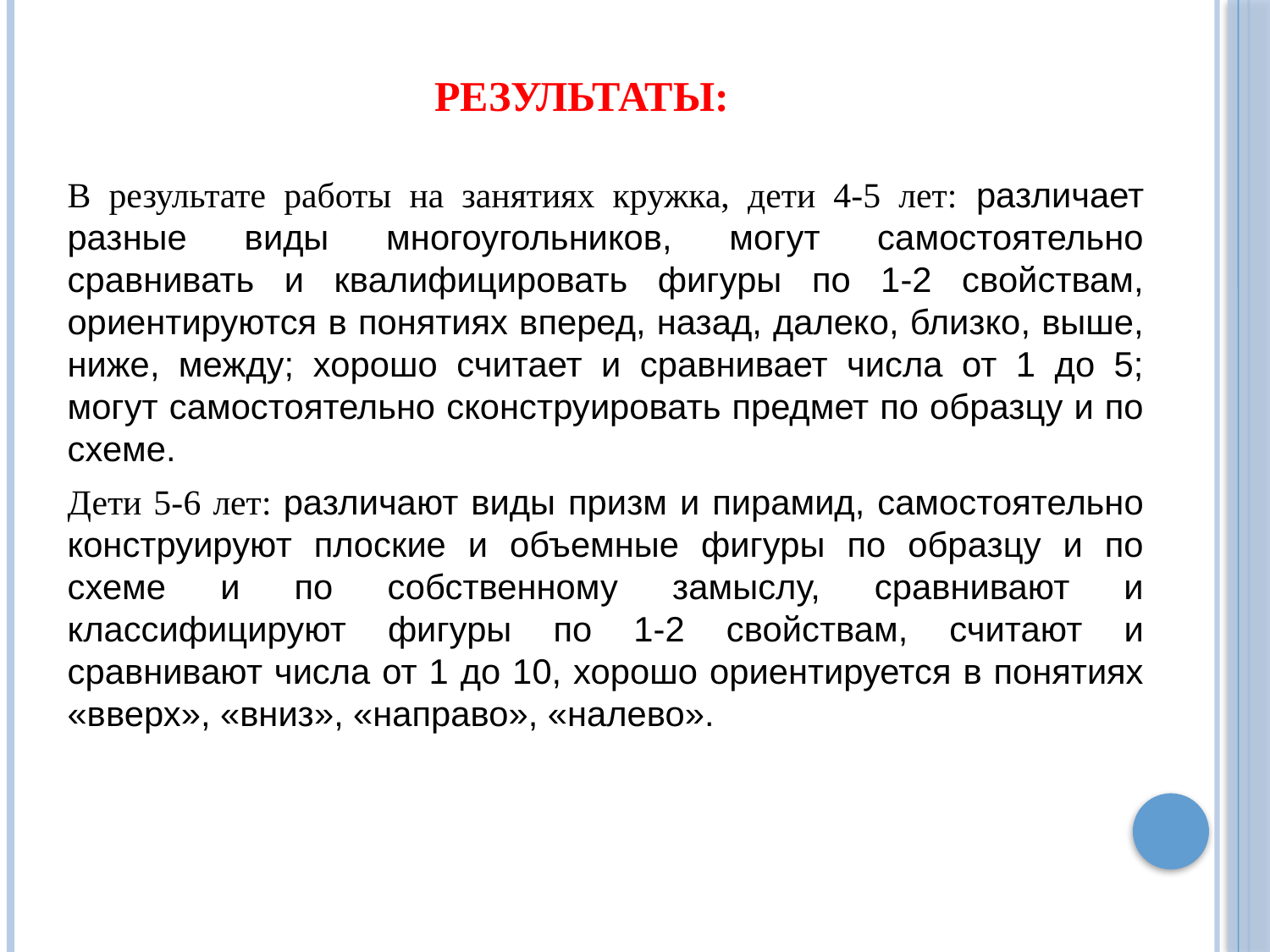

# результаты:
В результате работы на занятиях кружка, дети 4-5 лет: различает разные виды многоугольников, могут самостоятельно сравнивать и квалифицировать фигуры по 1-2 свойствам, ориентируются в понятиях вперед, назад, далеко, близко, выше, ниже, между; хорошо считает и сравнивает числа от 1 до 5; могут самостоятельно сконструировать предмет по образцу и по схеме.
Дети 5-6 лет: различают виды призм и пирамид, самостоятельно конструируют плоские и объемные фигуры по образцу и по схеме и по собственному замыслу, сравнивают и классифицируют фигуры по 1-2 свойствам, считают и сравнивают числа от 1 до 10, хорошо ориентируется в понятиях «вверх», «вниз», «направо», «налево».